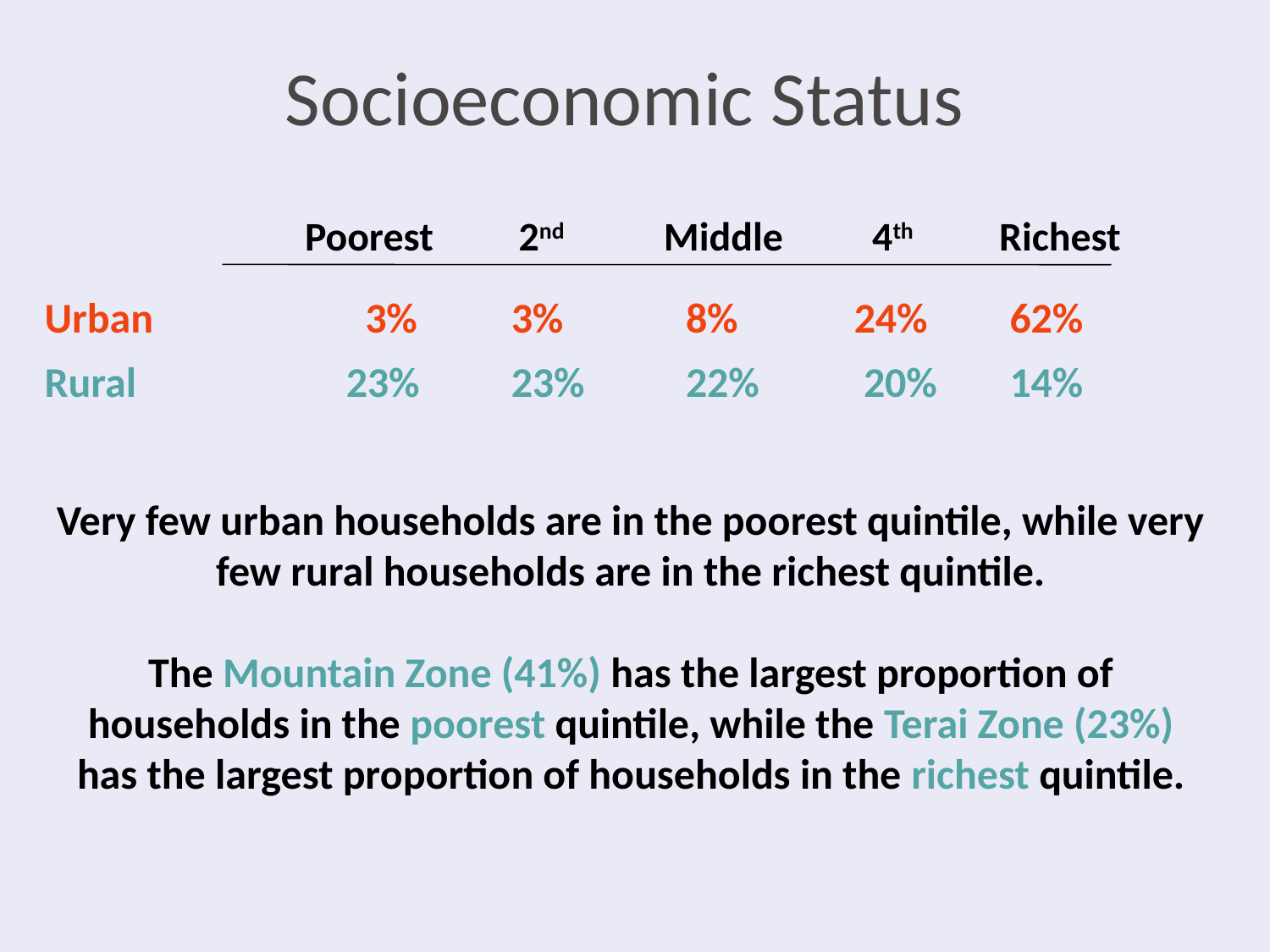

# Socioeconomic Status
		         Poorest	     2nd	       Middle	  4th	  Richest

Urban		  3%	    3%	         8%   	24%	   62%
Rural		23%	    23%	         22%	 20%	   14%

Very few urban households are in the poorest quintile, while very few rural households are in the richest quintile.

The Mountain Zone (41%) has the largest proportion of households in the poorest quintile, while the Terai Zone (23%) has the largest proportion of households in the richest quintile.